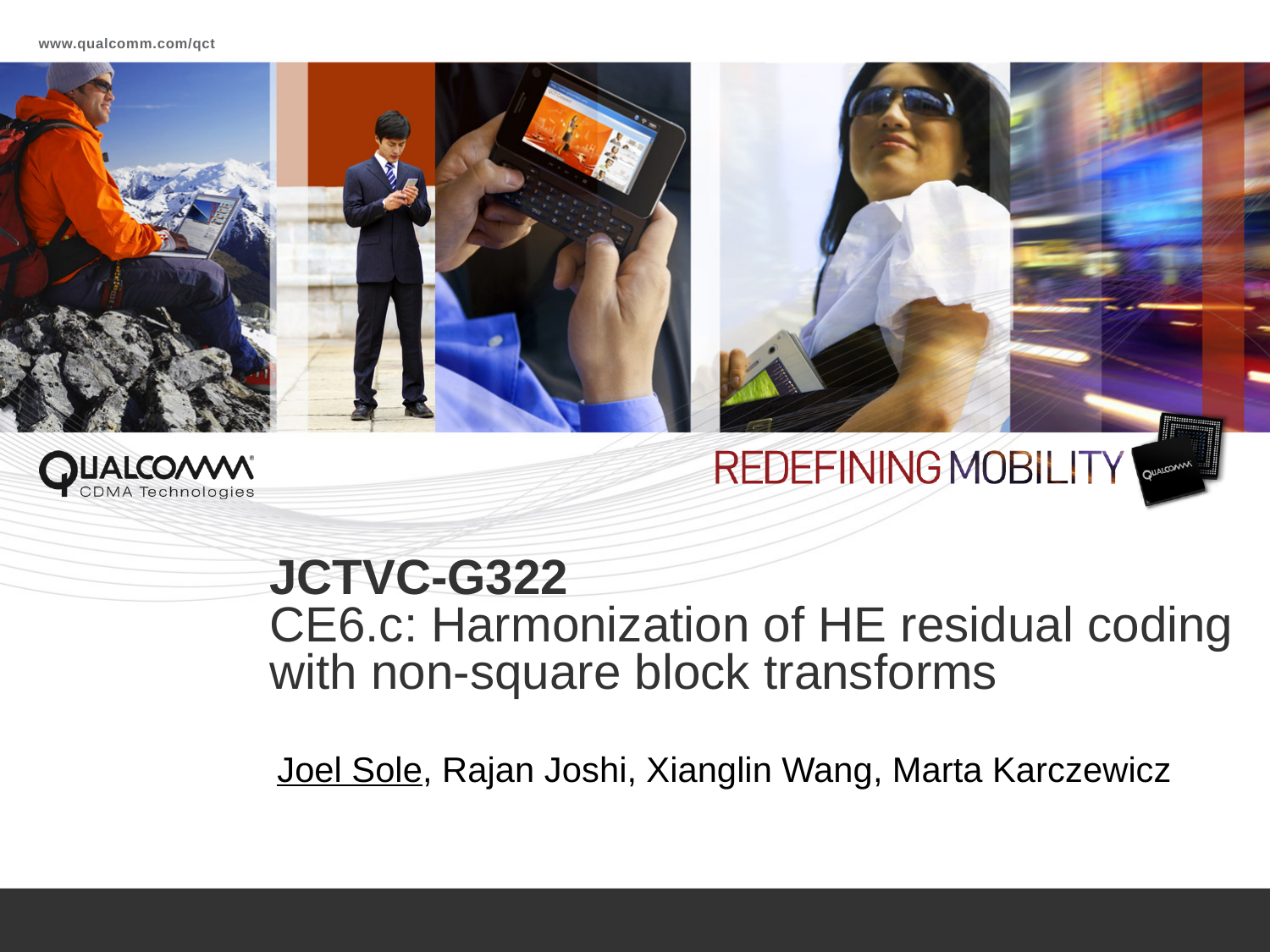

# JCTVC-G322 CE6.c: Harmonization of HE residual coding with non-square block transforms
Joel Sole, Rajan Joshi, Xianglin Wang, Marta Karczewicz